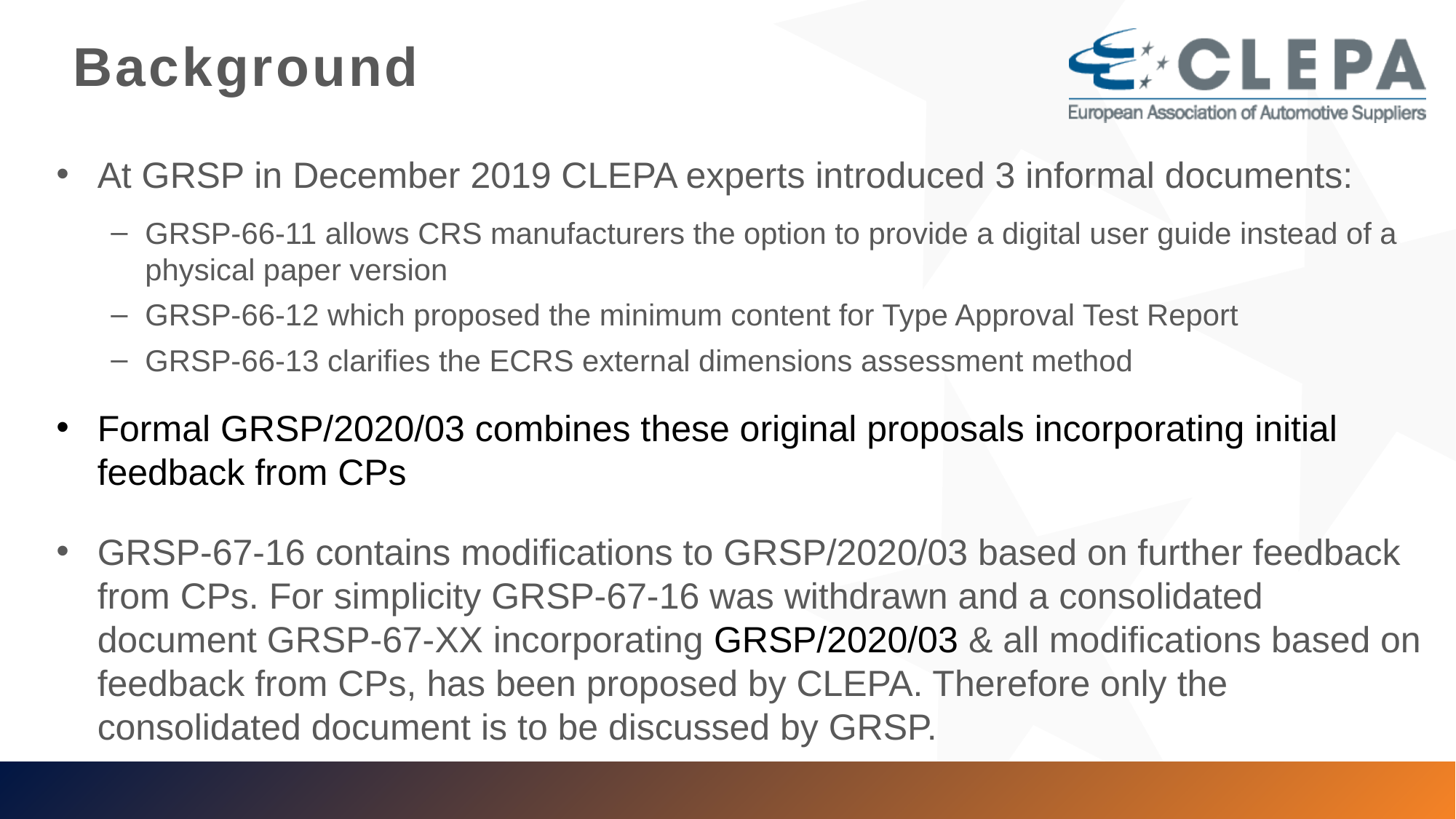

# Background
At GRSP in December 2019 CLEPA experts introduced 3 informal documents:
GRSP-66-11 allows CRS manufacturers the option to provide a digital user guide instead of a physical paper version
GRSP-66-12 which proposed the minimum content for Type Approval Test Report
GRSP-66-13 clarifies the ECRS external dimensions assessment method
Formal GRSP/2020/03 combines these original proposals incorporating initial feedback from CPs
GRSP-67-16 contains modifications to GRSP/2020/03 based on further feedback from CPs. For simplicity GRSP-67-16 was withdrawn and a consolidated document GRSP-67-XX incorporating GRSP/2020/03 & all modifications based on feedback from CPs, has been proposed by CLEPA. Therefore only the consolidated document is to be discussed by GRSP.